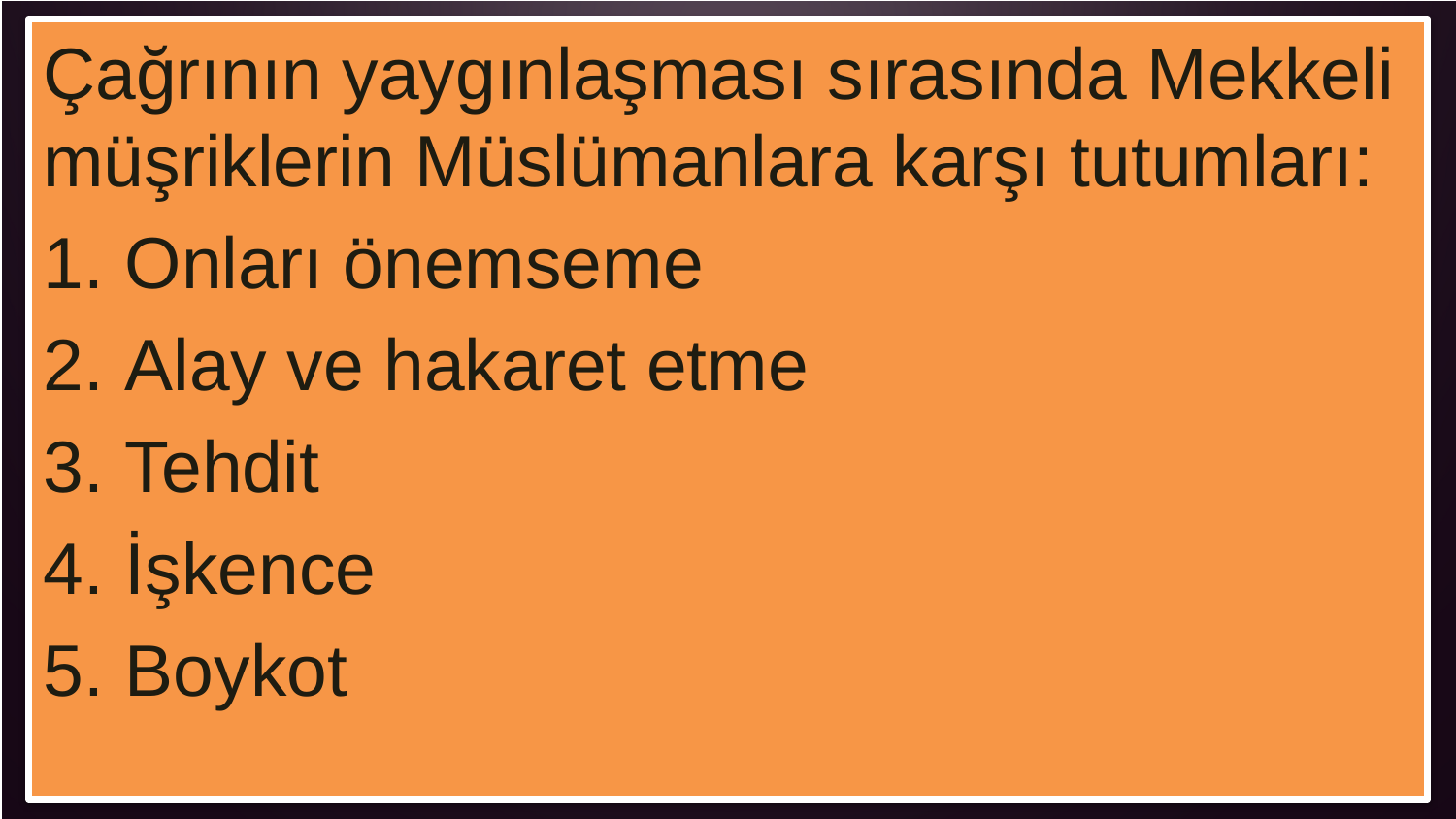

Çağrının yaygınlaşması sırasında Mekkeli müşriklerin Müslümanlara karşı tutumları:
Onları önemseme
Alay ve hakaret etme
Tehdit
İşkence
Boykot